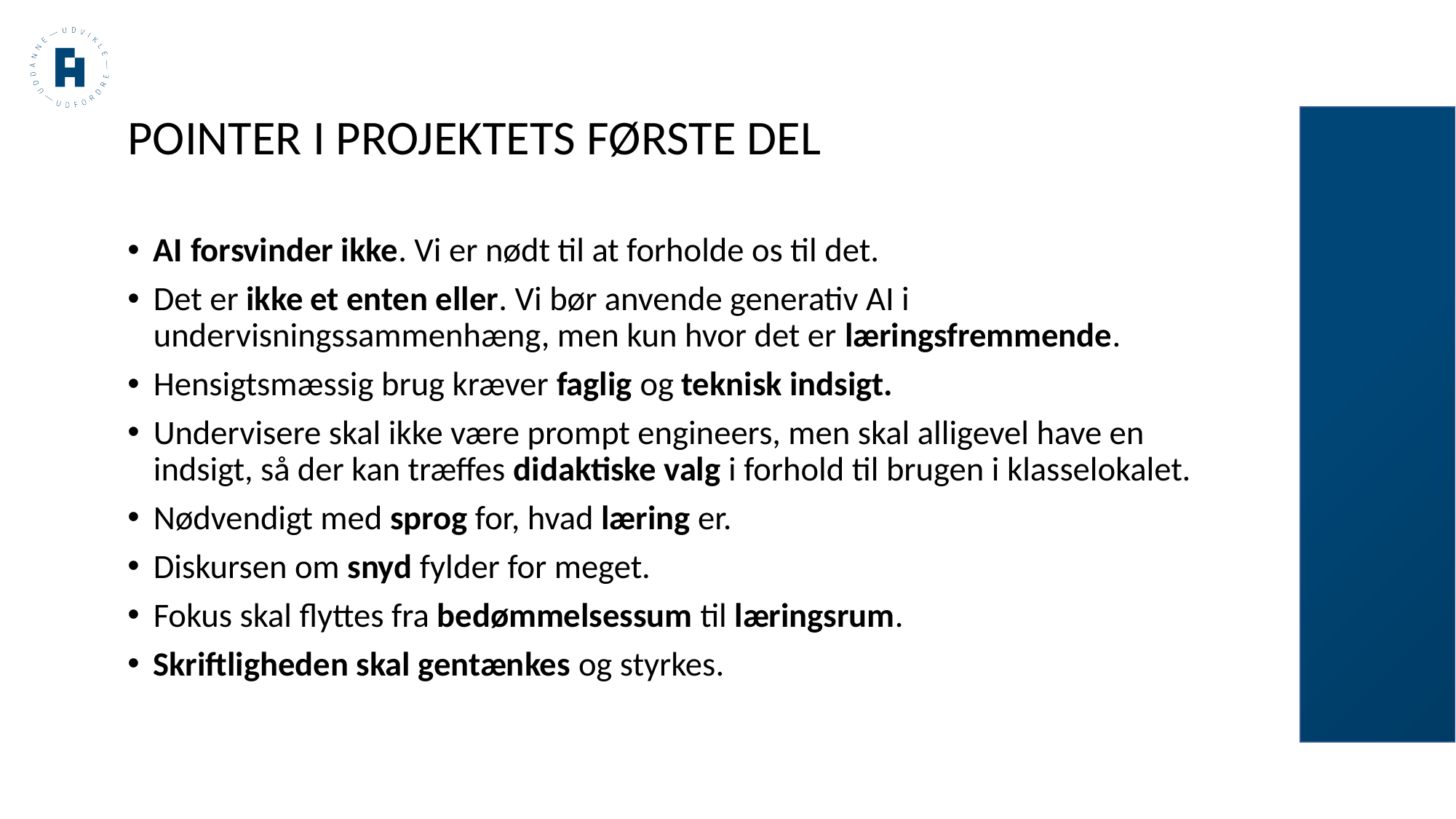

# Pointer i projektets første del
AI forsvinder ikke. Vi er nødt til at forholde os til det.
Det er ikke et enten eller. Vi bør anvende generativ AI i undervisningssammenhæng, men kun hvor det er læringsfremmende.
Hensigtsmæssig brug kræver faglig og teknisk indsigt.
Undervisere skal ikke være prompt engineers, men skal alligevel have en indsigt, så der kan træffes didaktiske valg i forhold til brugen i klasselokalet.
Nødvendigt med sprog for, hvad læring er.
Diskursen om snyd fylder for meget.
Fokus skal flyttes fra bedømmelsessum til læringsrum.
Skriftligheden skal gentænkes og styrkes.